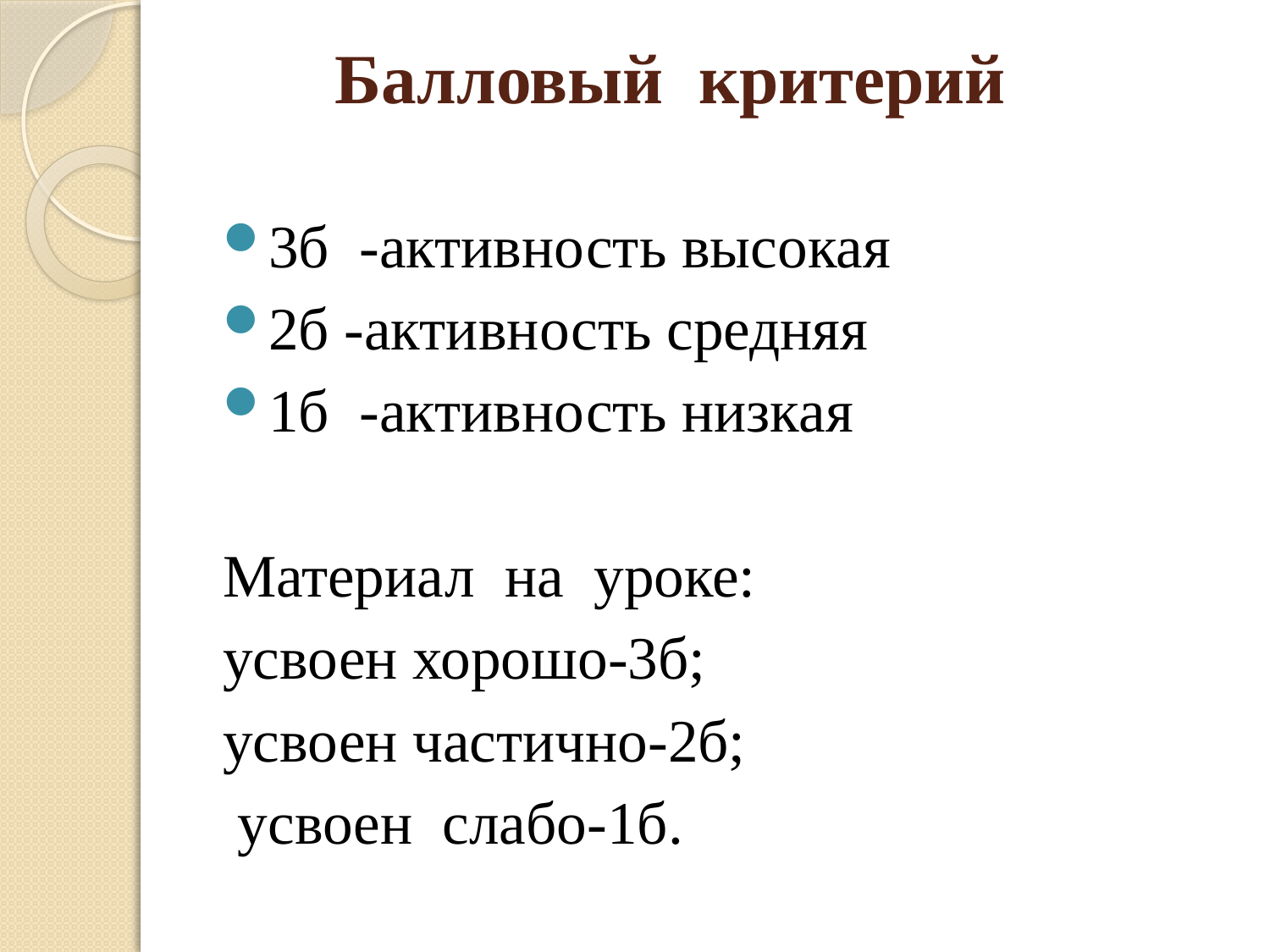

# Балловый  критерий
3б  -активность высокая
2б -активность средняя
1б  -активность низкая

Материал  на  уроке:
усвоен хорошо-3б;
усвоен частично-2б;
 усвоен  слабо-1б.